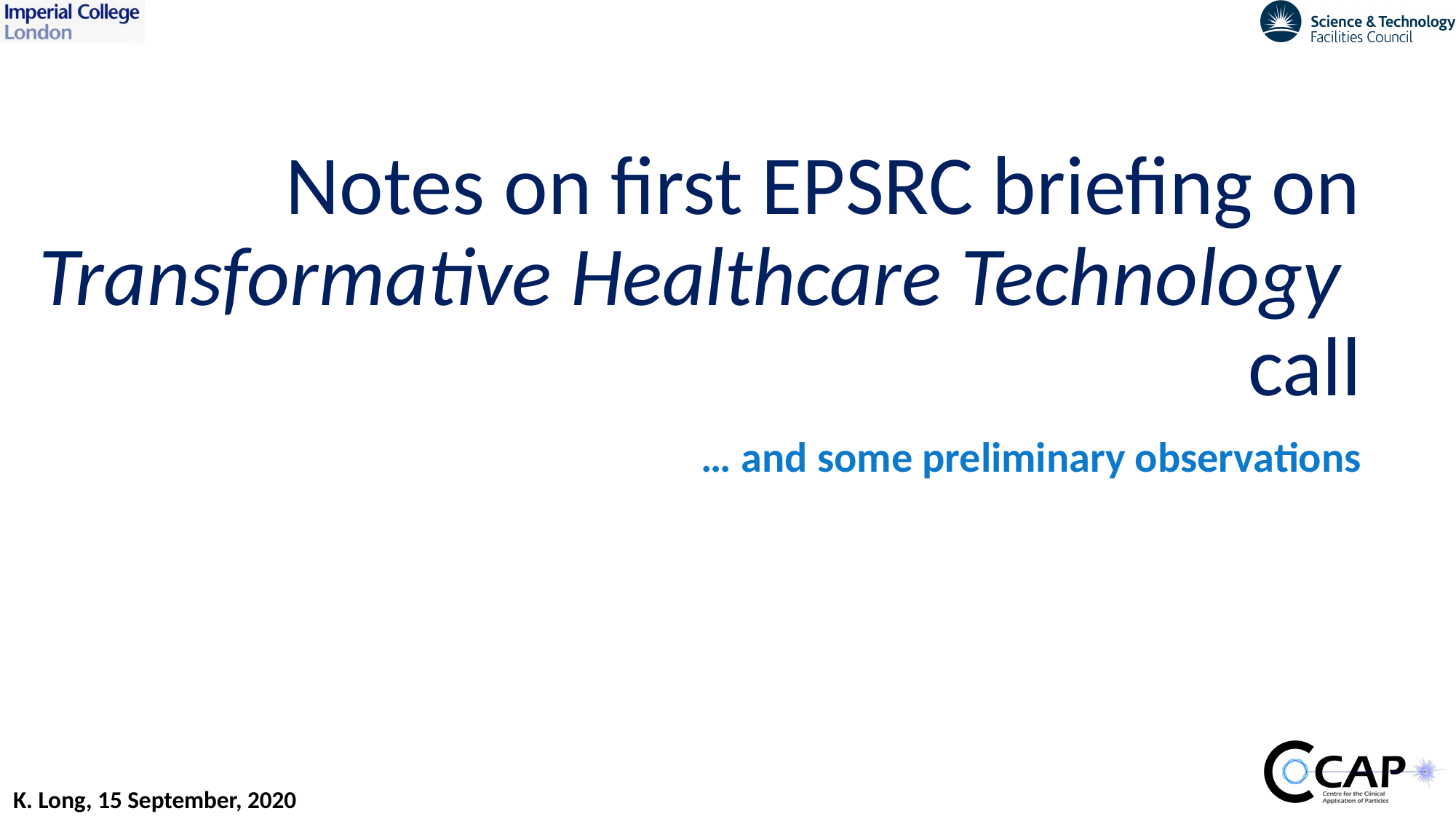

# Notes on first EPSRC briefing on Transformative Healthcare Technology call
… and some preliminary observations